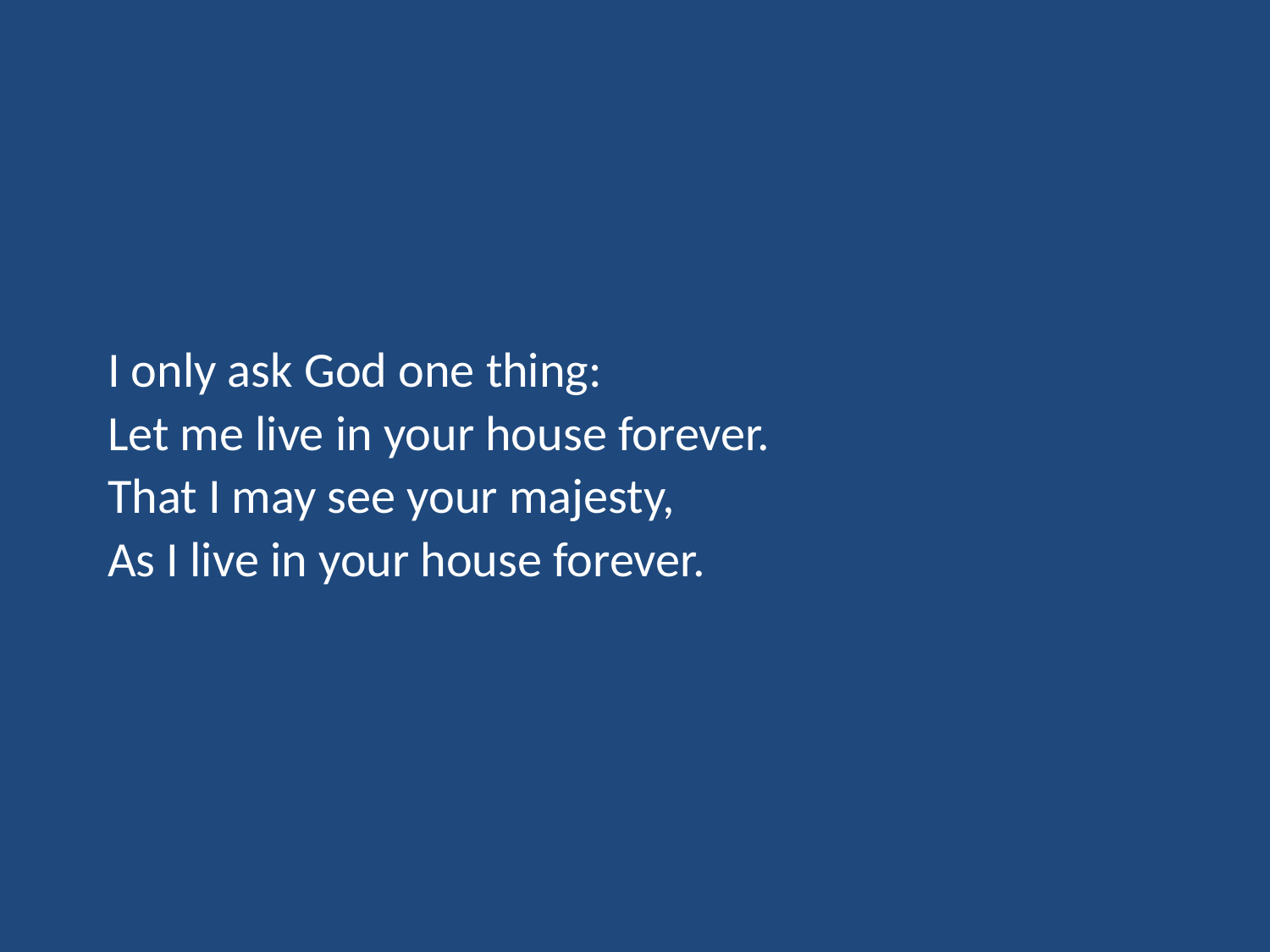

I only ask God one thing:
Let me live in your house forever.
That I may see your majesty,
As I live in your house forever.